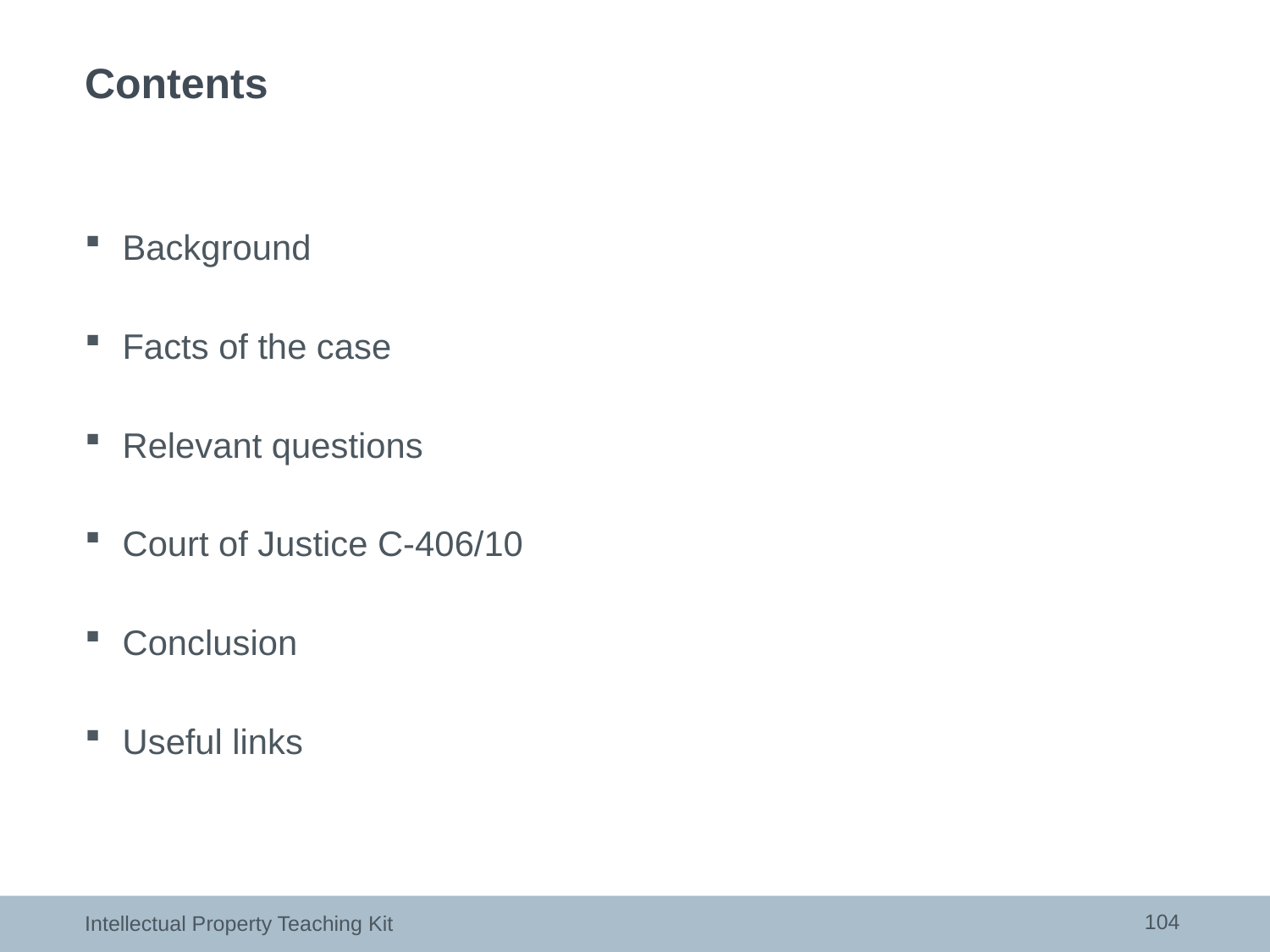

# Contents
Background

Facts of the case

Relevant questions

Court of Justice C-406/10

Conclusion

Useful links
104
Intellectual Property Teaching Kit